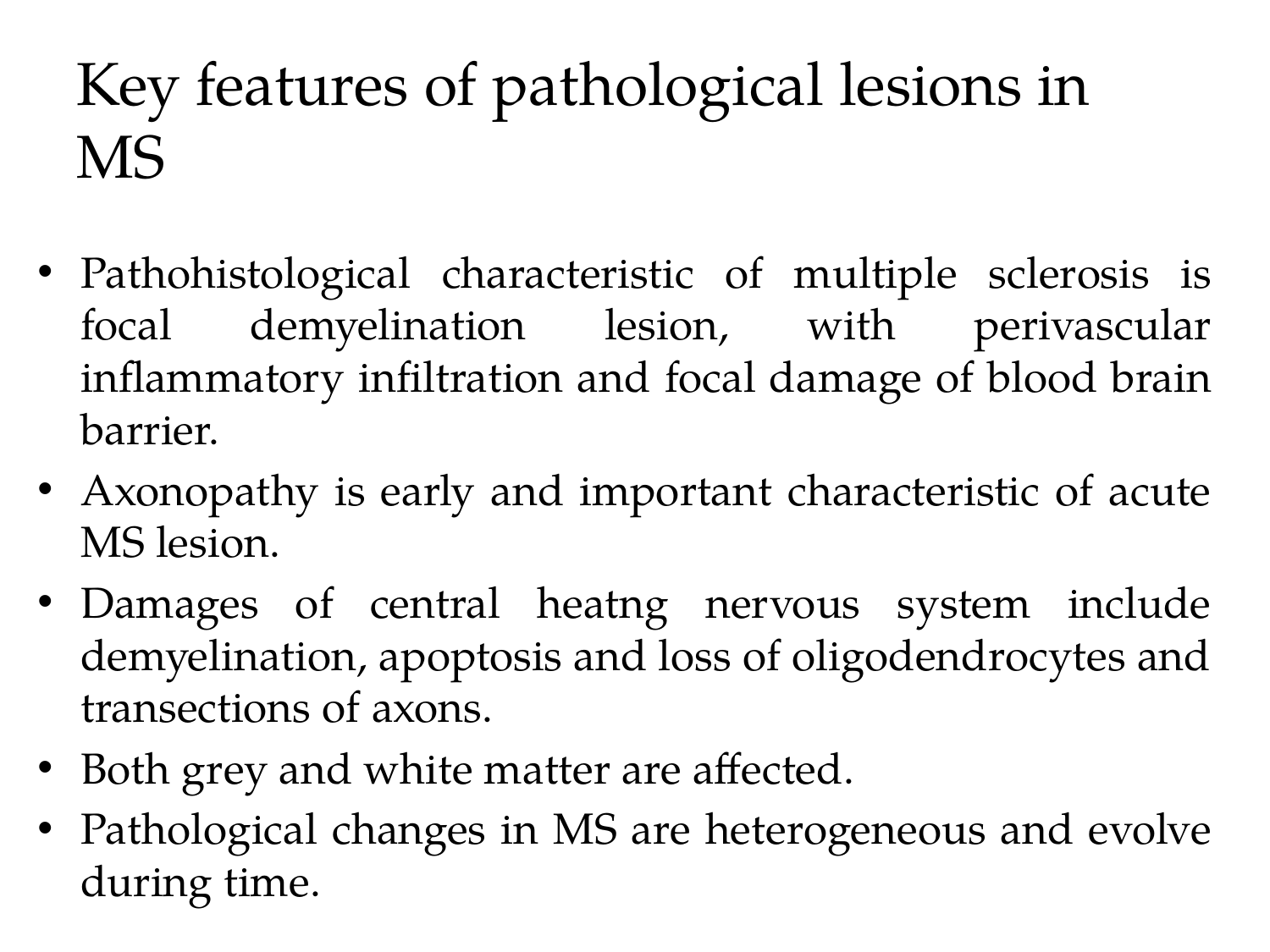

# Key features of pathological lesions in MS
Pathohistological characteristic of multiple sclerosis is focal demyelination lesion, with perivascular inflammatory infiltration and focal damage of blood brain barrier.
Axonopathy is early and important characteristic of acute MS lesion.
Damages of central heatng nervous system include demyelination, apoptosis and loss of oligodendrocytes and transections of axons.
Both grey and white matter are affected.
Pathological changes in MS are heterogeneous and evolve during time.